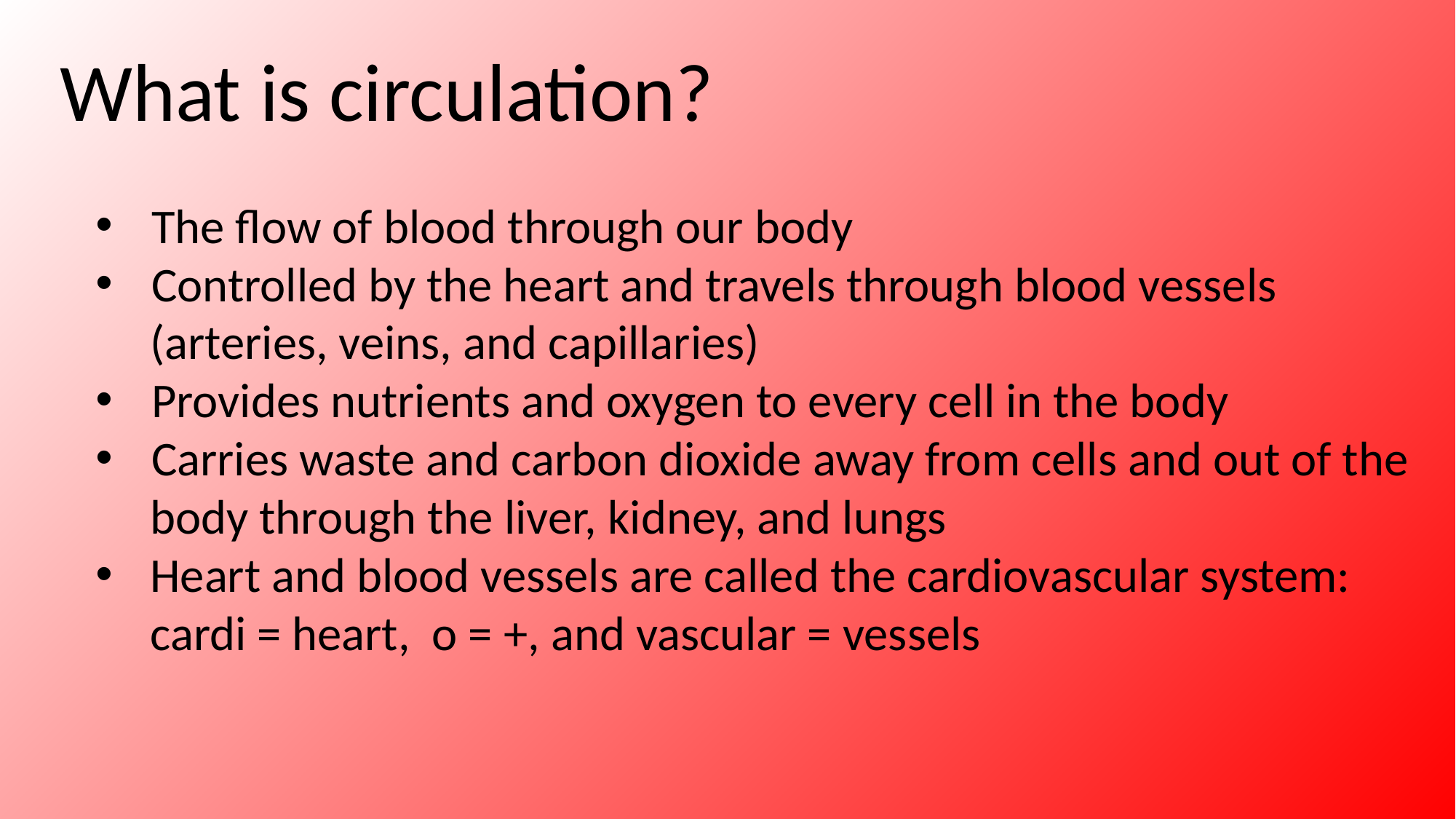

# What is circulation?
  The flow of blood through our body
  Controlled by the heart and travels through blood vessels
     (arteries, veins, and capillaries)
  Provides nutrients and oxygen to every cell in the body
  Carries waste and carbon dioxide away from cells and out of the
     body through the liver, kidney, and lungs
Heart and blood vessels are called the cardiovascular system:
     cardi = heart,  o = +, and vascular = vessels